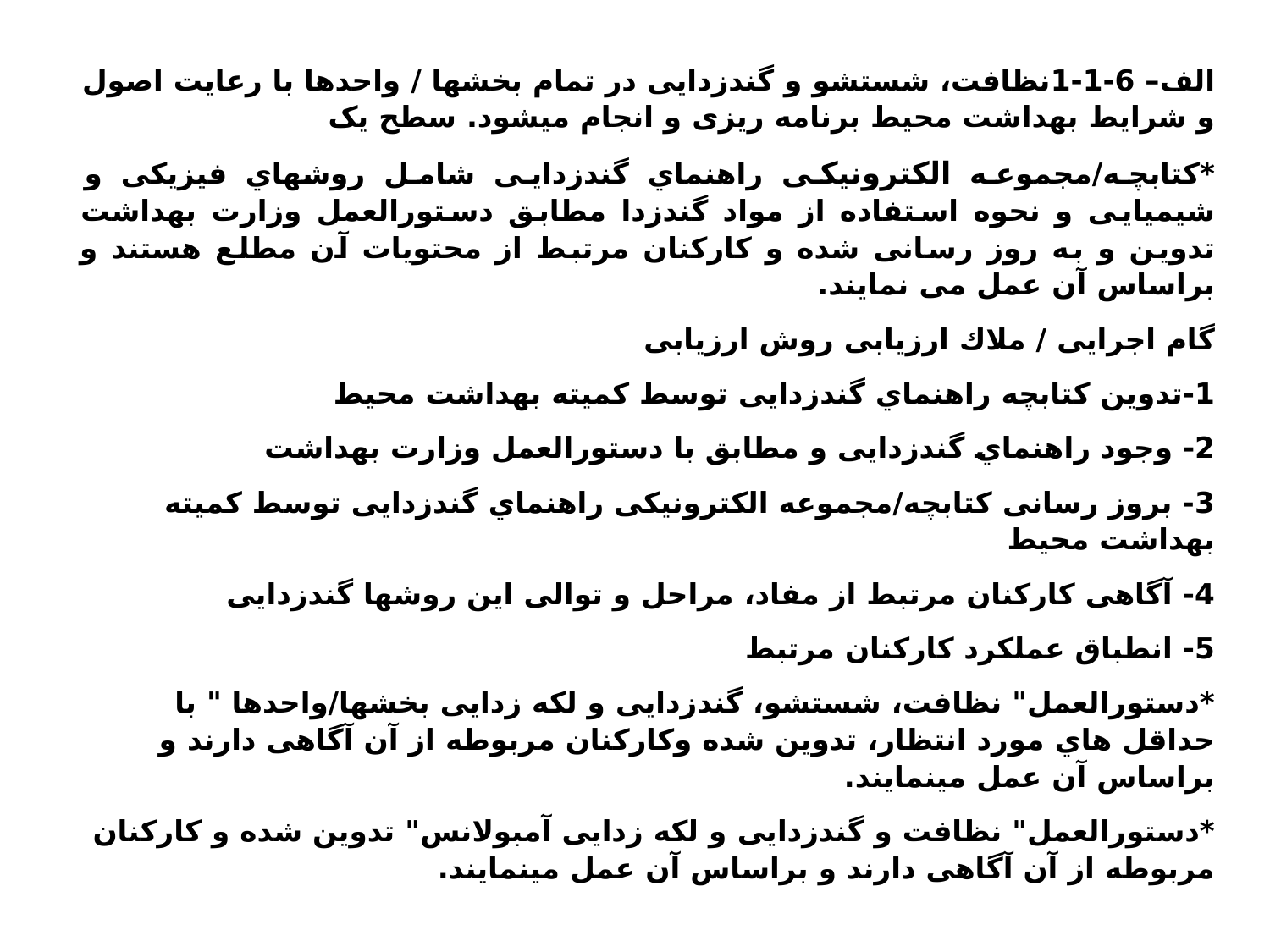

الف– 6-1-1	نظافت، شستشو و گندزدایی در تمام بخشها / واحدها با رعایت اصول و شرایط بهداشت محیط برنامه ریزی و انجام میشود. 	سطح یک
*کتابچه/مجموعه الکترونیکی راهنماي گندزدایی شامل روشهاي فیزیکی و شیمیایی و نحوه استفاده از مواد گندزدا مطابق دستورالعمل وزارت بهداشت تدوین و به روز رسانی شده و کارکنان مرتبط از محتویات آن مطلع هستند و براساس آن عمل می نمایند.
گام اجرایی / ملاك ارزیابی روش ارزیابی
1-تدوین کتابچه راهنماي گندزدایی توسط کمیته بهداشت محیط
2- وجود راهنماي گندزدایی و مطابق با دستورالعمل وزارت بهداشت
3- بروز رسانی کتابچه/مجموعه الکترونیکی راهنماي گندزدایی توسط کمیته بهداشت محیط
4- آگاهی کارکنان مرتبط از مفاد، مراحل و توالی این روشها گندزدایی
5- انطباق عملکرد کارکنان مرتبط
*دستورالعمل" نظافت، شستشو، گندزدایی و لکه زدایی بخشها/واحدها " با حداقل هاي مورد انتظار، تدوین شده وکارکنان مربوطه از آن آگاهی دارند و براساس آن عمل مینمایند.
*دستورالعمل" نظافت و گندزدایی و لکه زدایی آمبولانس" تدوین شده و کارکنان مربوطه از آن آگاهی دارند و براساس آن عمل مینمایند.